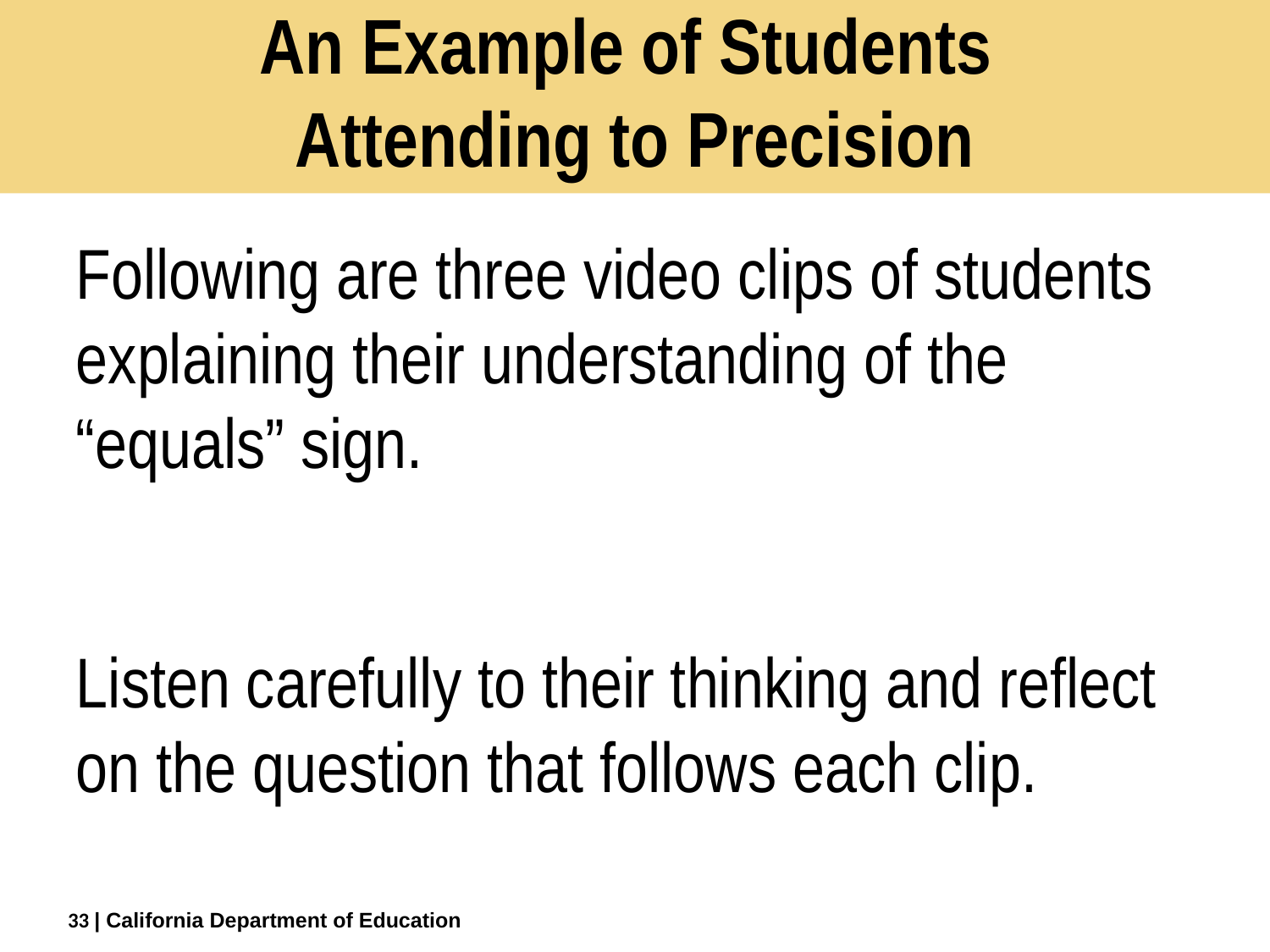

# An Example of Students Attending to Precision

Following are three video clips of students explaining their understanding of the “equals” sign.

Listen carefully to their thinking and reflect on the question that follows each clip.
33
| California Department of Education